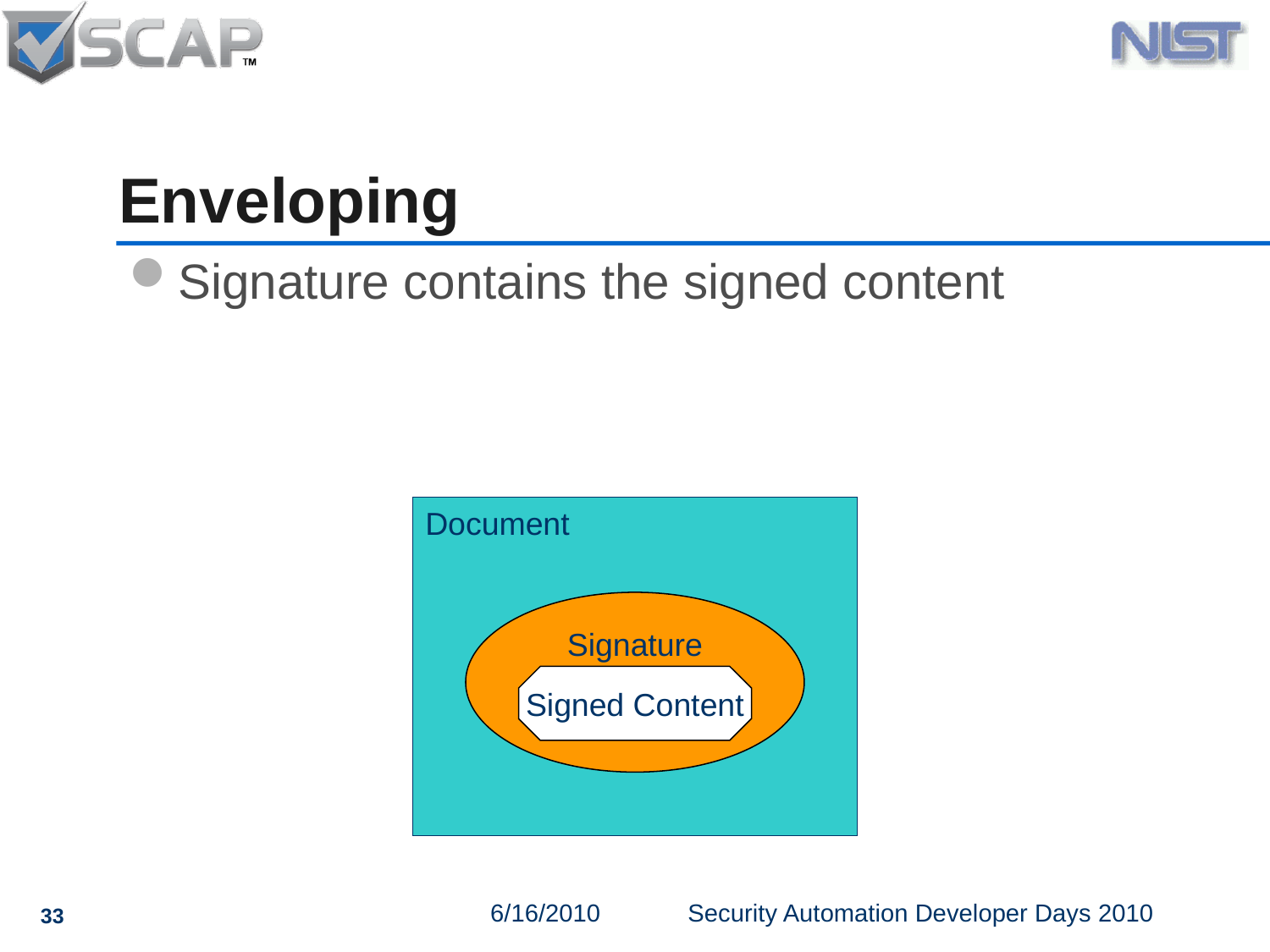

# Enveloping
Signature contains the signed content
Document
Signature
Signed Content
33
6/16/2010
Security Automation Developer Days 2010